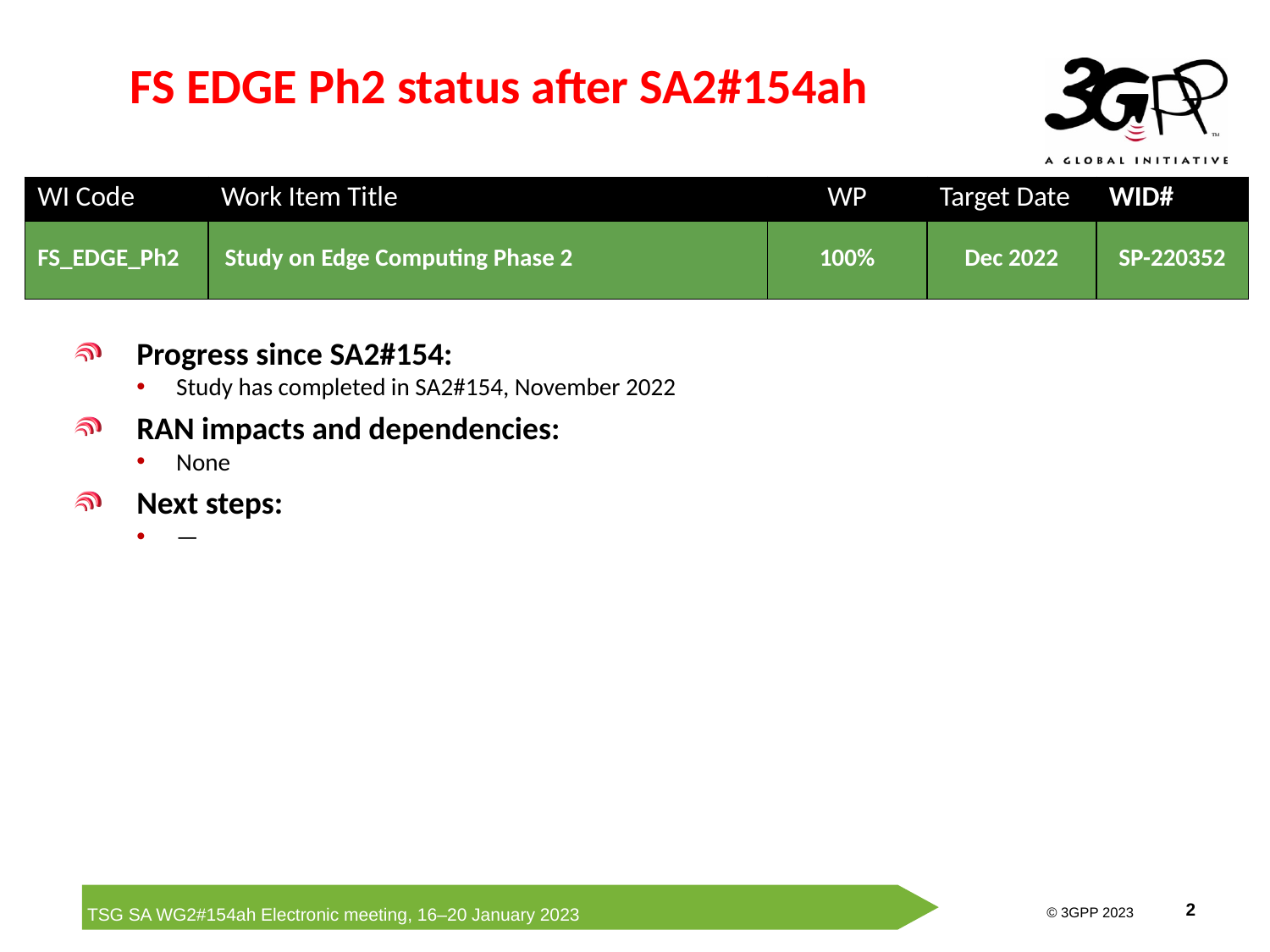

# FS EDGE Ph2 status after SA2#154ah
| WI Code | Work Item Title | WP | Target Date | WID# |
| --- | --- | --- | --- | --- |
| FS\_EDGE\_Ph2 | Study on Edge Computing Phase 2 | 100% | Dec 2022 | SP-220352 |
Progress since SA2#154:
Study has completed in SA2#154, November 2022
RAN impacts and dependencies:
None
Next steps:
—